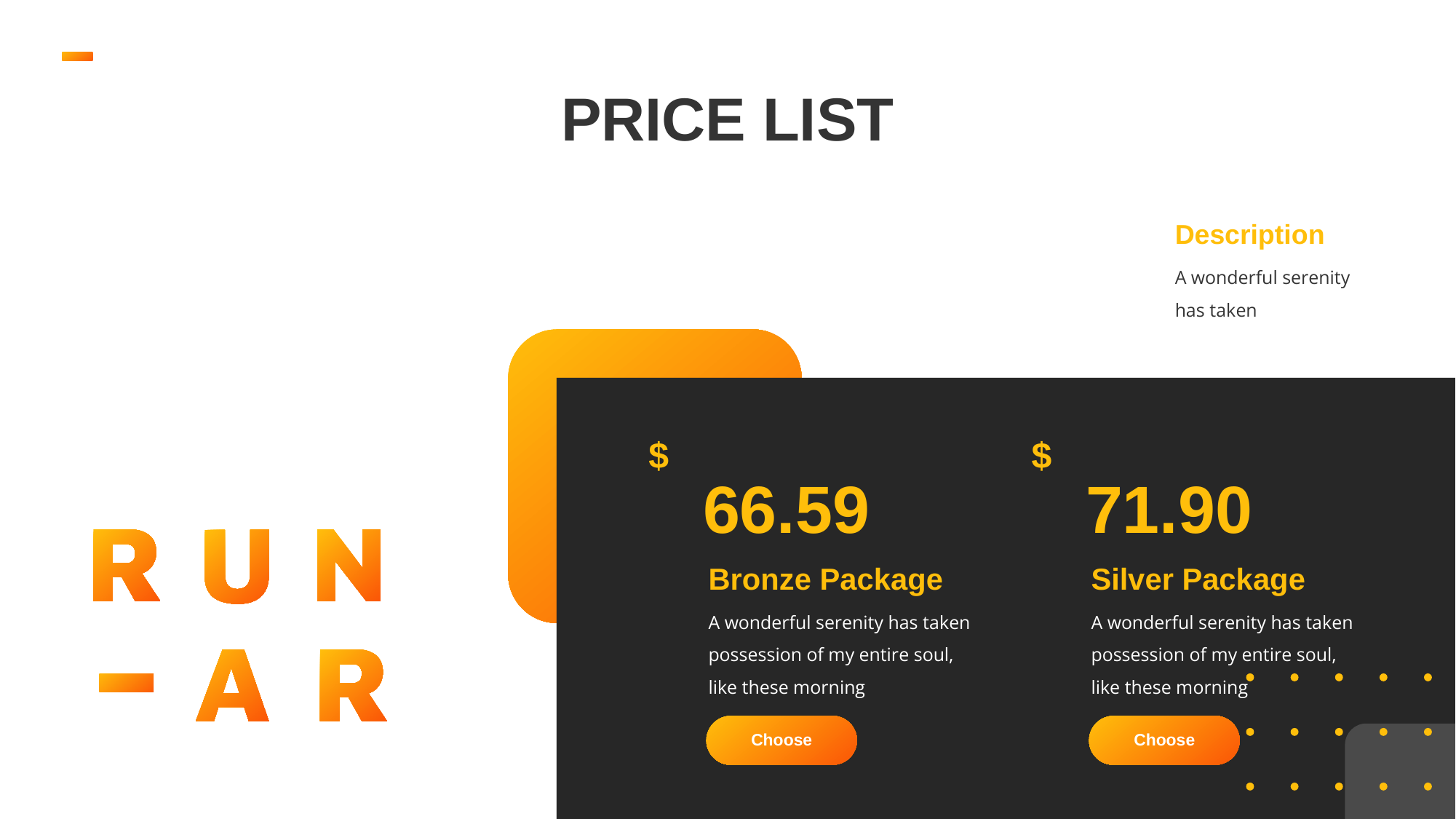

PRICE LIST
Description

A wonderful serenity has taken

$
$
66.59
71.90

Bronze Package
Silver Package
A wonderful serenity has taken possession of my entire soul, like these morning
A wonderful serenity has taken possession of my entire soul, like these morning

Choose
Choose